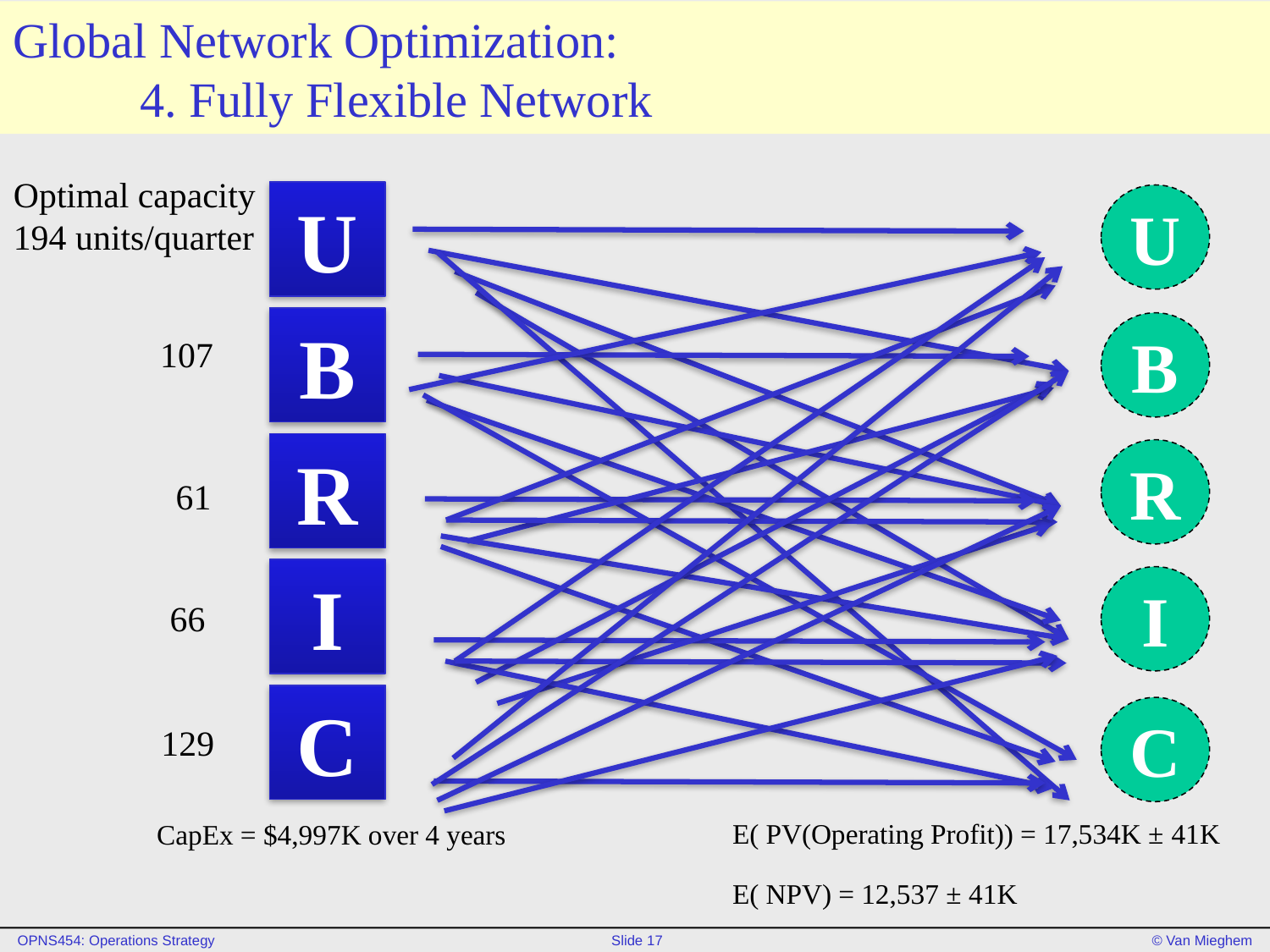

# Global Network Optimization: 4. Fully Flexible Network
Optimal capacity
194 units/quarter
U
U
B
B
107
R
R
61
I
I
66
C
C
129
E( PV(Operating Profit)) = 17,534K ± 41K
CapEx = $4,997K over 4 years
E( NPV) = 12,537 ± 41K